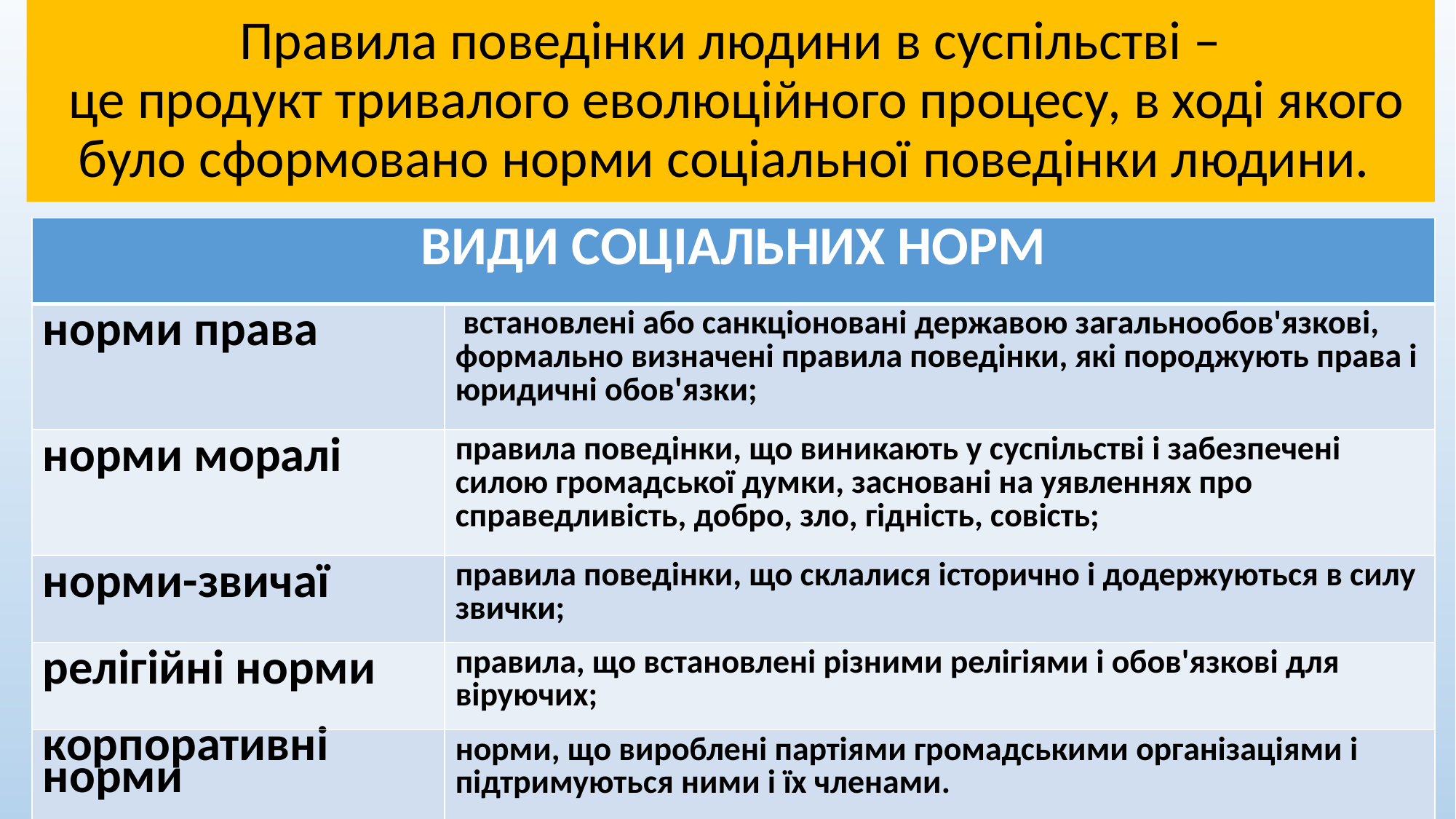

# Правила поведінки людини в суспільстві – це продукт тривалого еволюційного процесу, в ході якого було сформовано норми соціальної поведінки людини.
| ВИДИ СОЦІАЛЬНИХ НОРМ |  |
| --- | --- |
| норми права | встановлені або санкціоновані державою загальнообов'язкові, формально визначені правила поведінки, які породжують права і юридичні обов'язки; |
| норми моралі | правила поведінки, що виникають у суспільстві і забезпечені силою громадської думки, засновані на уявленнях про справедливість, добро, зло, гідність, совість; |
| норми-звичаї | правила поведінки, що склалися історично і додержуються в силу звички; |
| релігійні норми | правила, що встановлені різними релігіями і обов'язкові для віруючих; |
| корпоративні норми | норми, що вироблені партіями громадськими організаціями і підтримуються ними і їх членами. |